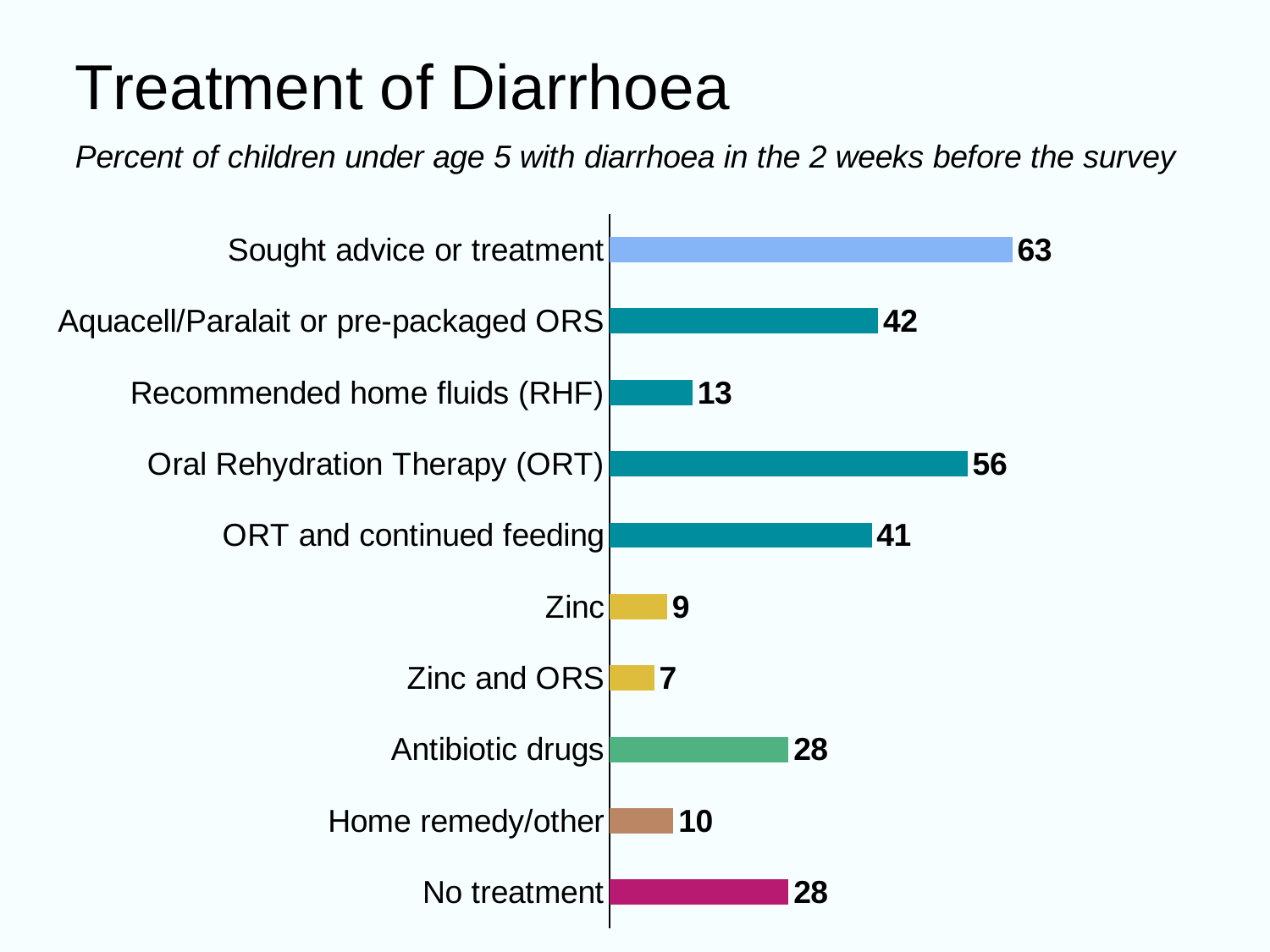

### Chart

| Category | Column3 |
|---|---|
| No treatment | 28.0 |
| Home remedy/other | 10.0 |
| Antibiotic drugs | 28.0 |
| Zinc and ORS | 7.0 |
| Zinc | 9.0 |
| ORT and continued feeding | 41.0 |
| Oral Rehydration Therapy (ORT) | 56.0 |
| Recommended home fluids (RHF) | 13.0 |
| Aquacell/Paralait or pre-packaged ORS | 42.0 |
| Sought advice or treatment | 63.0 |